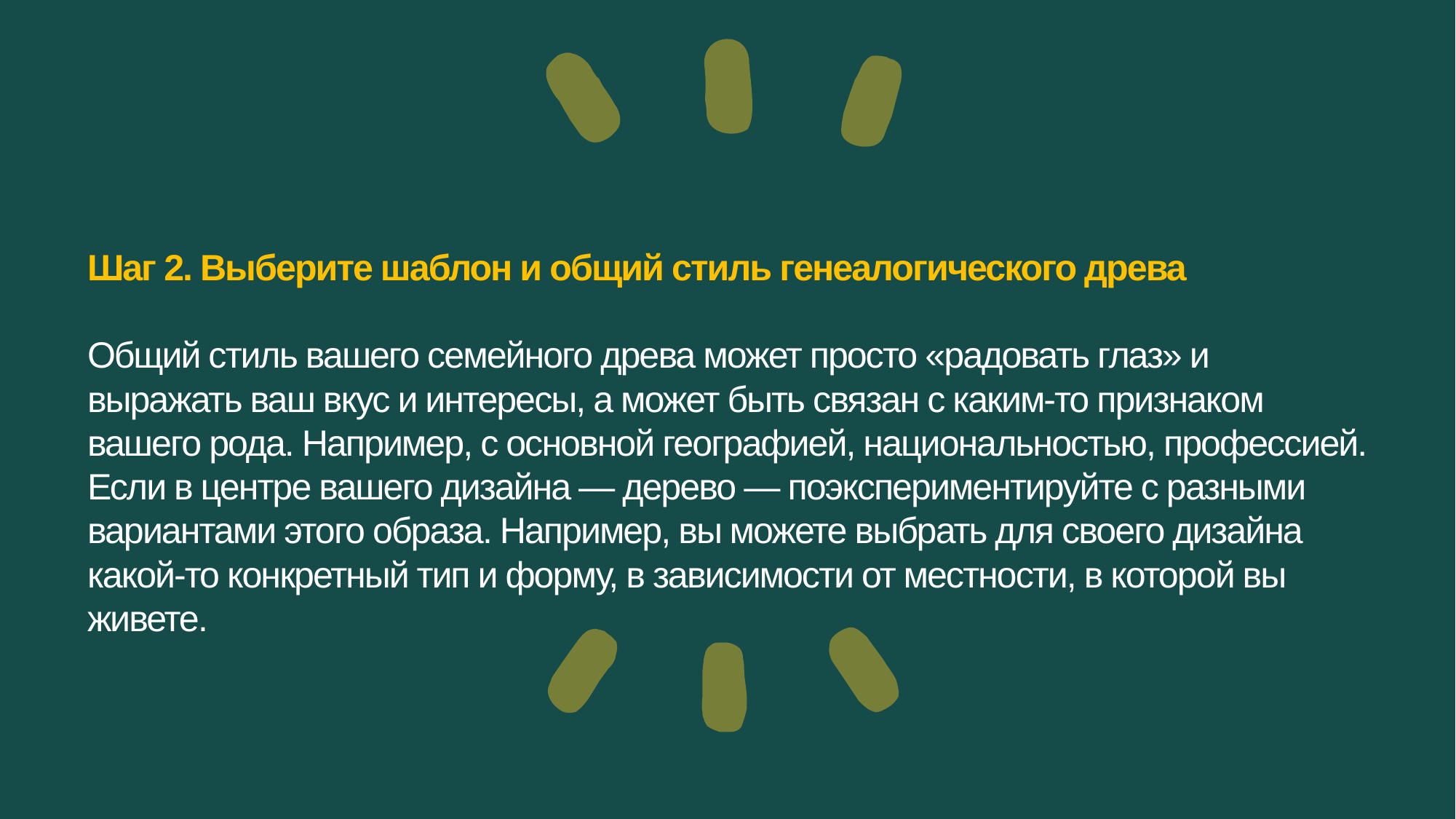

Шаг 2. Выберите шаблон и общий стиль генеалогического древа

Общий стиль вашего семейного древа может просто «радовать глаз» и выражать ваш вкус и интересы, а может быть связан с каким-то признаком вашего рода. Например, с основной географией, национальностью, профессией. Если в центре вашего дизайна — дерево — поэкспериментируйте с разными вариантами этого образа. Например, вы можете выбрать для своего дизайна какой-то конкретный тип и форму, в зависимости от местности, в которой вы живете.